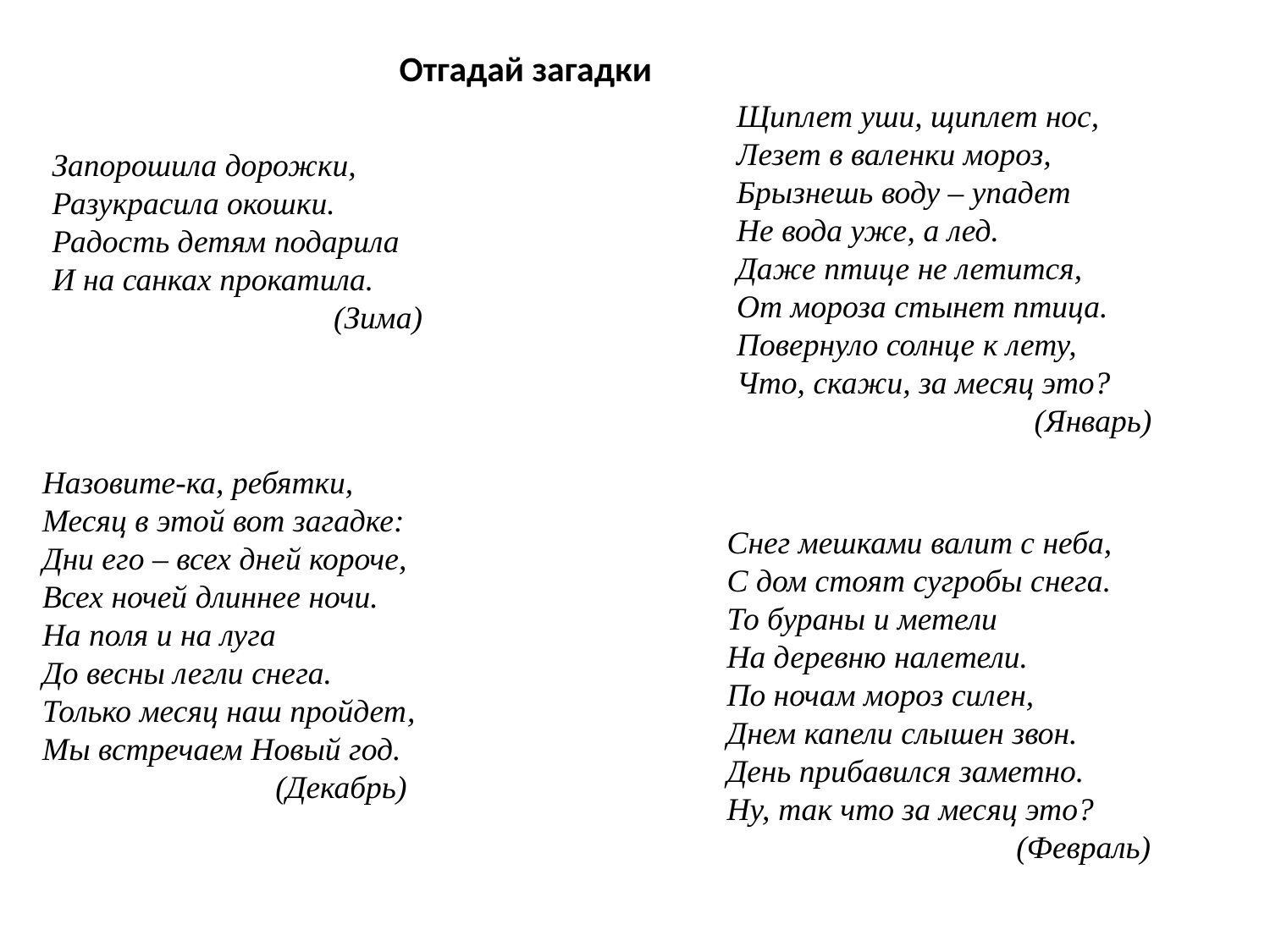

Отгадай загадки
Щиплет уши, щиплет нос,
Лезет в валенки мороз,
Брызнешь воду – упадет
Не вода уже, а лед.
Даже птице не летится,
От мороза стынет птица.
Повернуло солнце к лету,
Что, скажи, за месяц это?
                                     (Январь)
Запорошила дорожки,
Разукрасила окошки.
Радость детям подарила
И на санках прокатила.
                                   (Зима)

Назовите-ка, ребятки,
Месяц в этой вот загадке:
Дни его – всех дней короче,
Всех ночей длиннее ночи.
На поля и на луга
До весны легли снега.
Только месяц наш пройдет,
Мы встречаем Новый год.
                             (Декабрь)
Снег мешками валит с неба,
С дом стоят сугробы снега.
То бураны и метели
На деревню налетели.
По ночам мороз силен,
Днем капели слышен звон.
День прибавился заметно.
Ну, так что за месяц это?
                                    (Февраль)